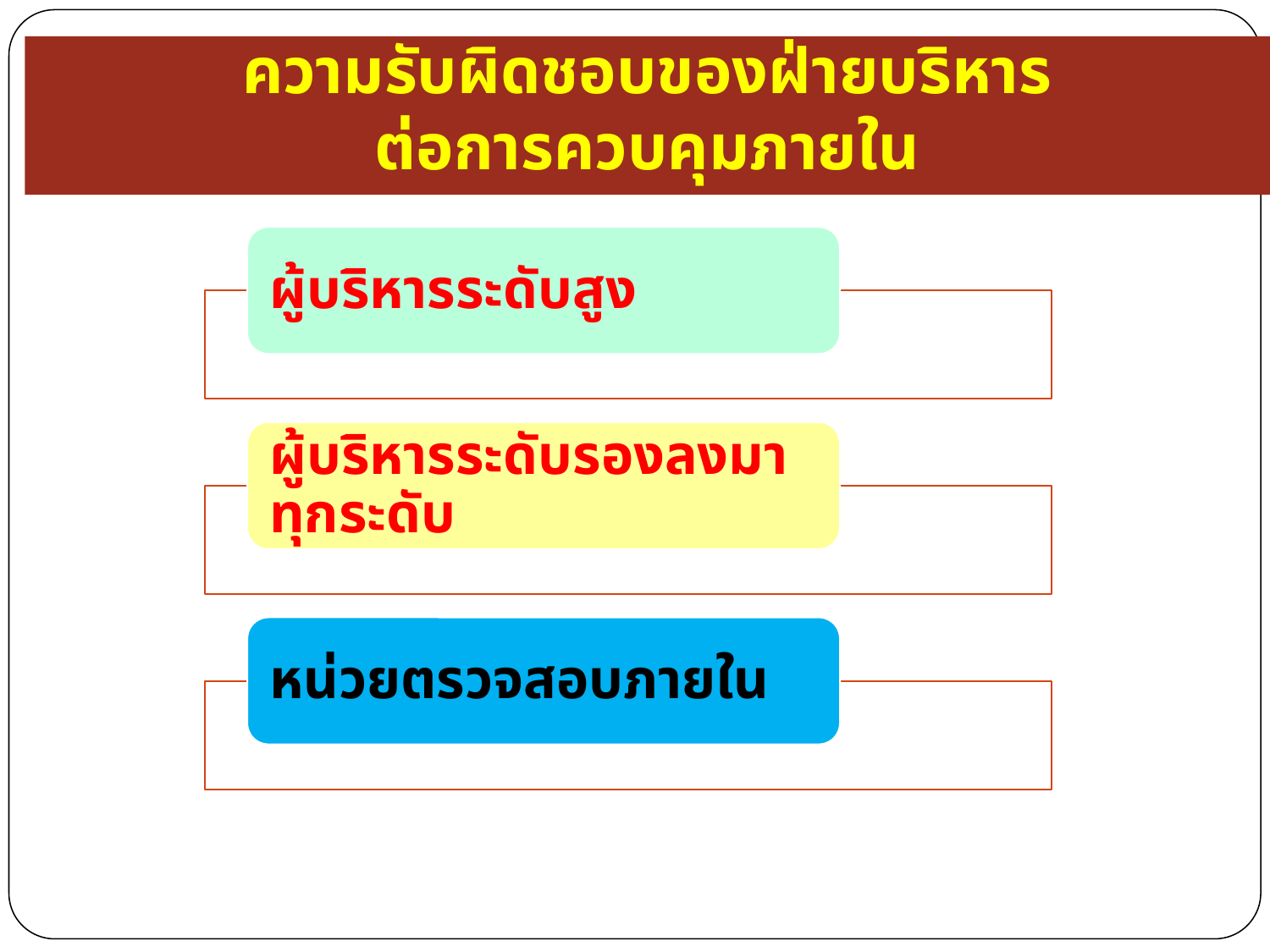

# ความรับผิดชอบของฝ่ายบริหาร ต่อการควบคุมภายใน

ผู้บริหารระดับสูง

ผู้บริหารระดับรองลงมาทุกระดับ

หน่วยตรวจสอบภายใน